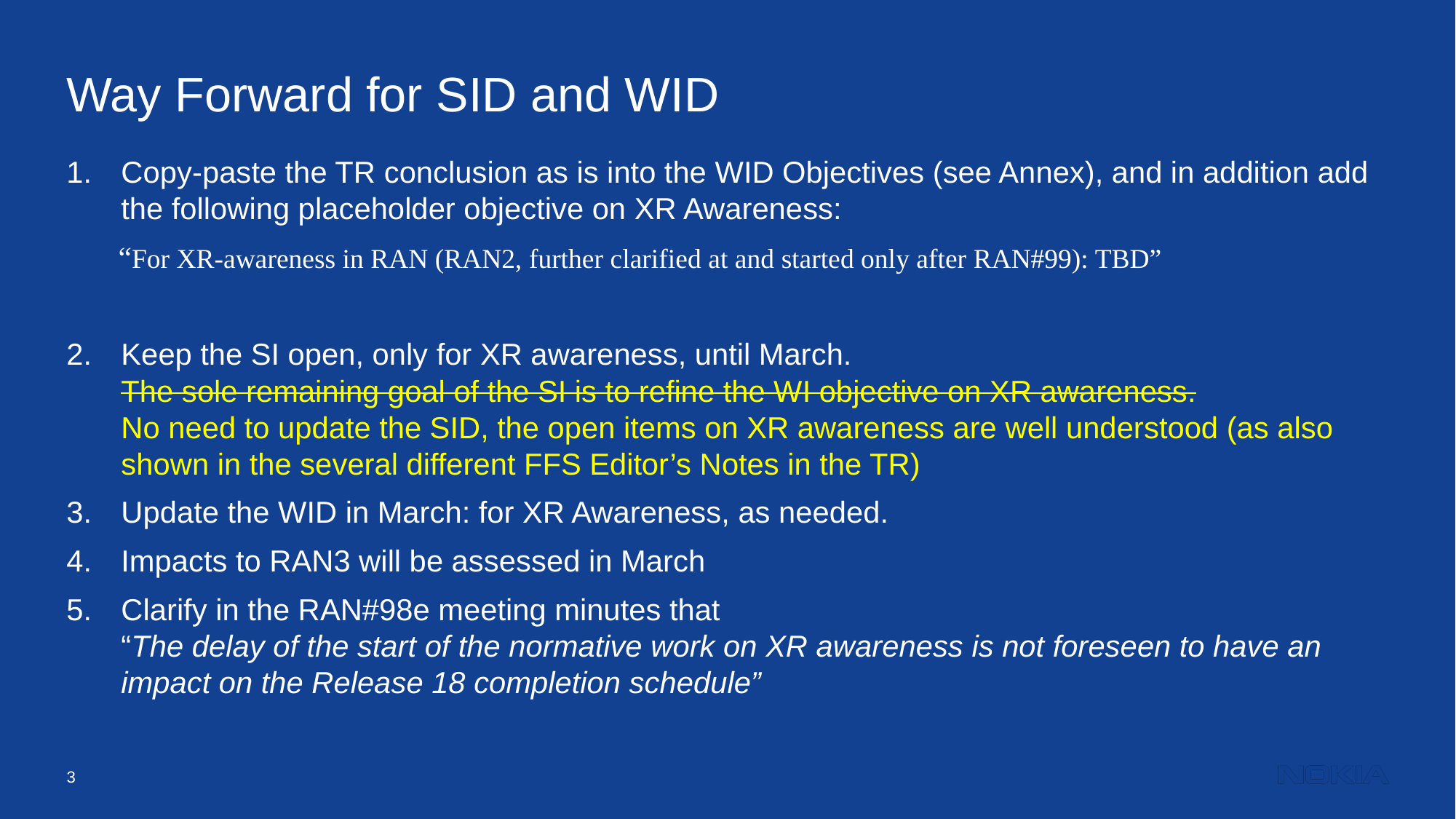

Way Forward for SID and WID
Copy-paste the TR conclusion as is into the WID Objectives (see Annex), and in addition add the following placeholder objective on XR Awareness:
  “For XR-awareness in RAN (RAN2, further clarified at and started only after RAN#99): TBD”

Keep the SI open, only for XR awareness, until March.
The sole remaining goal of the SI is to refine the WI objective on XR awareness.
No need to update the SID, the open items on XR awareness are well understood (as also shown in the several different FFS Editor’s Notes in the TR)
Update the WID in March: for XR Awareness, as needed.
Impacts to RAN3 will be assessed in March
Clarify in the RAN#98e meeting minutes that
“The delay of the start of the normative work on XR awareness is not foreseen to have an impact on the Release 18 completion schedule”